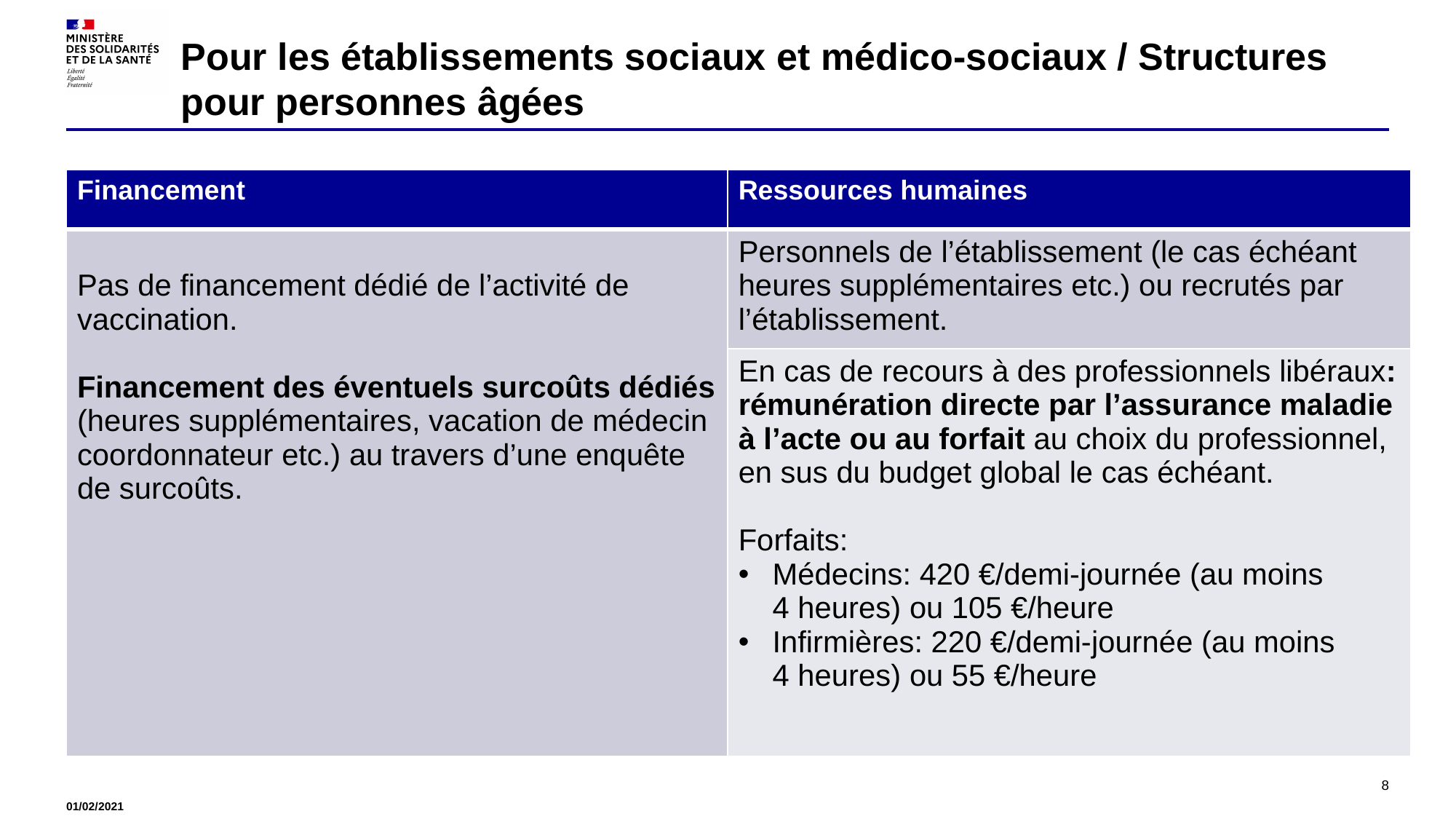

# Pour les établissements sociaux et médico-sociaux / Structures pour personnes âgées
| Financement | Ressources humaines |
| --- | --- |
| Pas de financement dédié de l’activité de vaccination. Financement des éventuels surcoûts dédiés (heures supplémentaires, vacation de médecin coordonnateur etc.) au travers d’une enquête de surcoûts. | Personnels de l’établissement (le cas échéant heures supplémentaires etc.) ou recrutés par l’établissement. |
|  | En cas de recours à des professionnels libéraux: rémunération directe par l’assurance maladie à l’acte ou au forfait au choix du professionnel, en sus du budget global le cas échéant. Forfaits: Médecins: 420 €/demi-journée (au moins 4 heures) ou 105 €/heure Infirmières: 220 €/demi-journée (au moins 4 heures) ou 55 €/heure |
01/02/2021